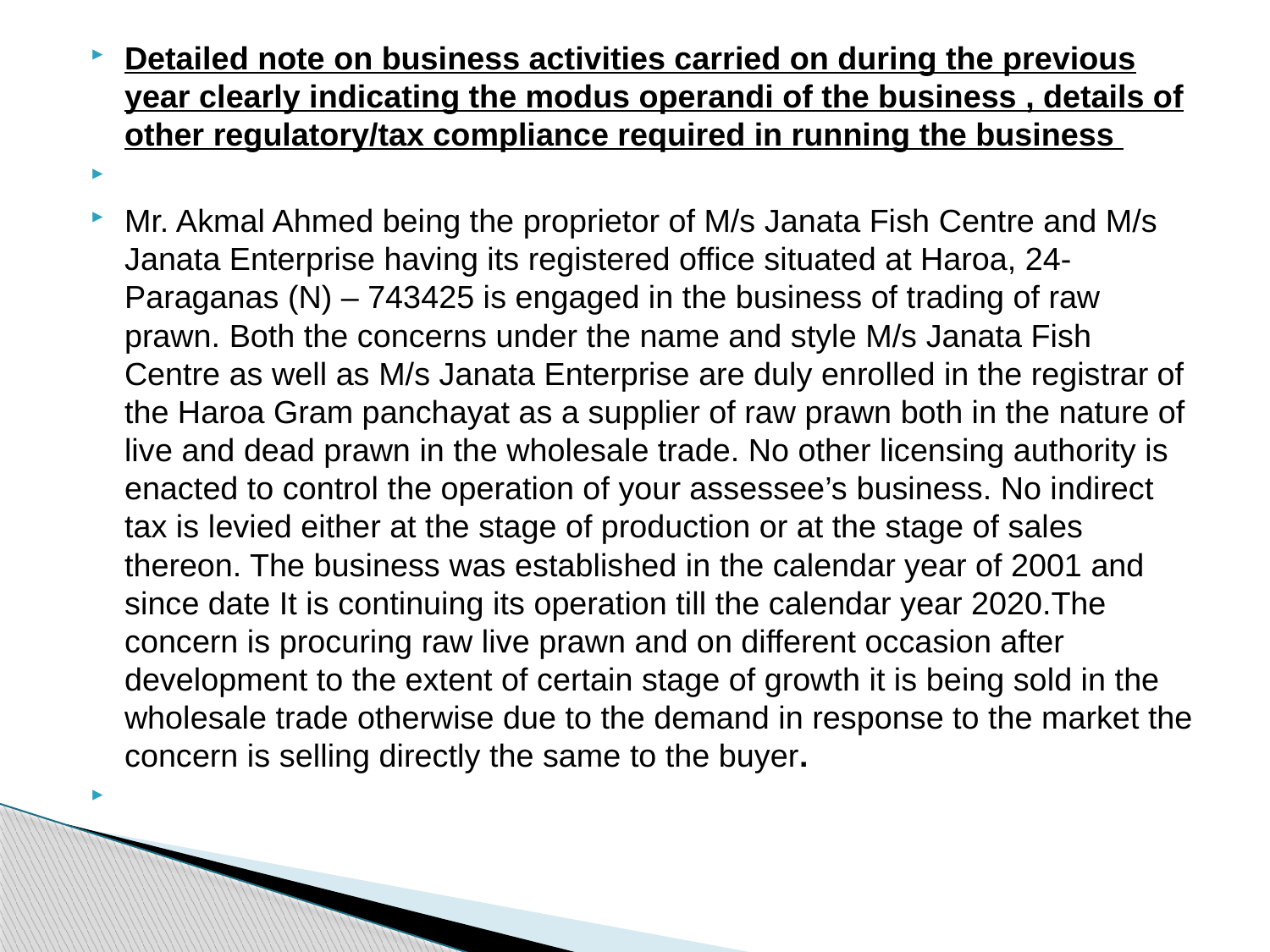

Detailed note on business activities carried on during the previous year clearly indicating the modus operandi of the business , details of other regulatory/tax compliance required in running the business

Mr. Akmal Ahmed being the proprietor of M/s Janata Fish Centre and M/s Janata Enterprise having its registered office situated at Haroa, 24-Paraganas (N) – 743425 is engaged in the business of trading of raw prawn. Both the concerns under the name and style M/s Janata Fish Centre as well as M/s Janata Enterprise are duly enrolled in the registrar of the Haroa Gram panchayat as a supplier of raw prawn both in the nature of live and dead prawn in the wholesale trade. No other licensing authority is enacted to control the operation of your assessee’s business. No indirect tax is levied either at the stage of production or at the stage of sales thereon. The business was established in the calendar year of 2001 and since date It is continuing its operation till the calendar year 2020.The concern is procuring raw live prawn and on different occasion after development to the extent of certain stage of growth it is being sold in the wholesale trade otherwise due to the demand in response to the market the concern is selling directly the same to the buyer.